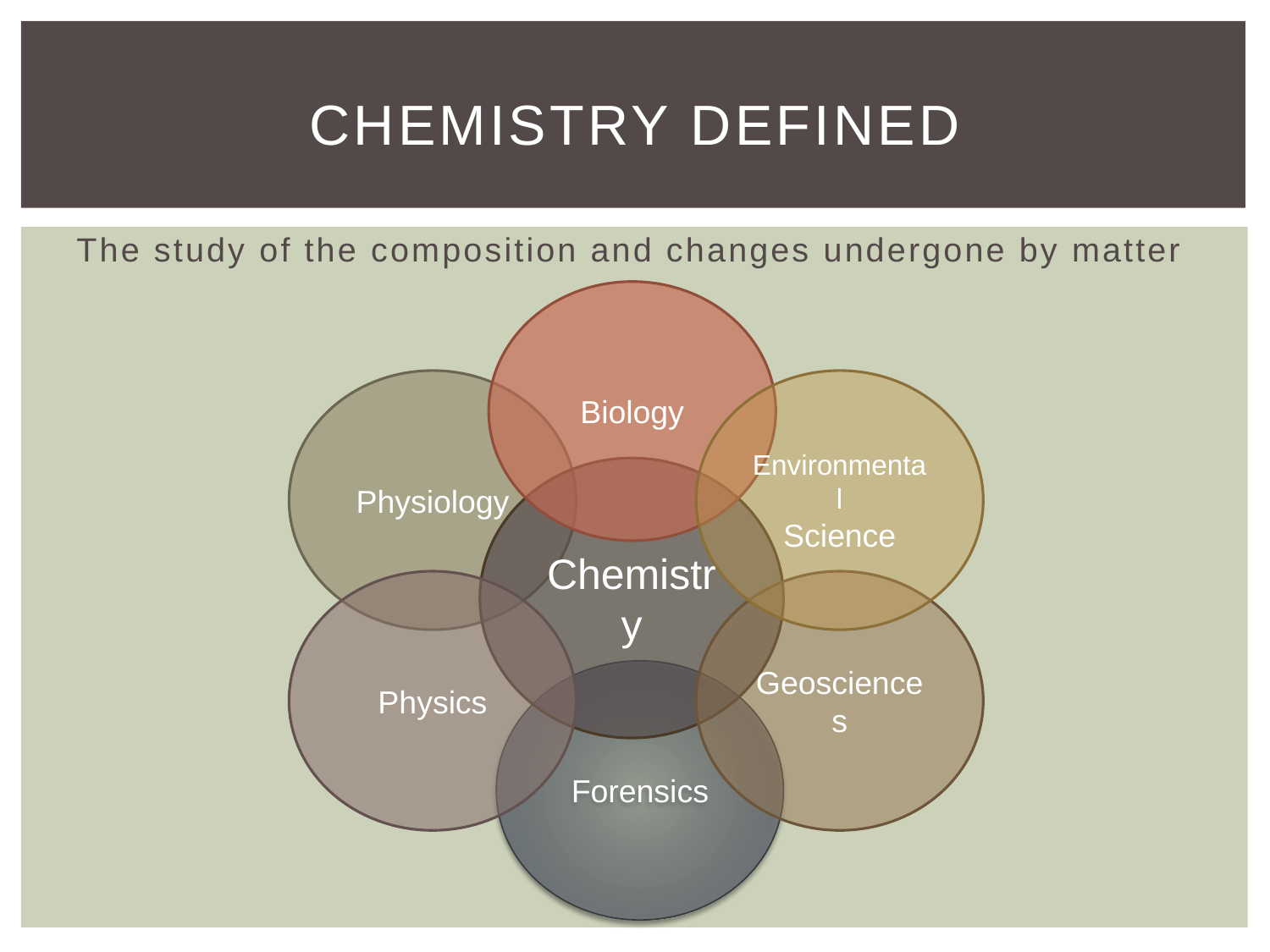

# Chemistry Defined
The study of the composition and changes undergone by matter

Biology
Physiology
Environmental
Science
Chemistry
Physics
Geosciences
Forensics